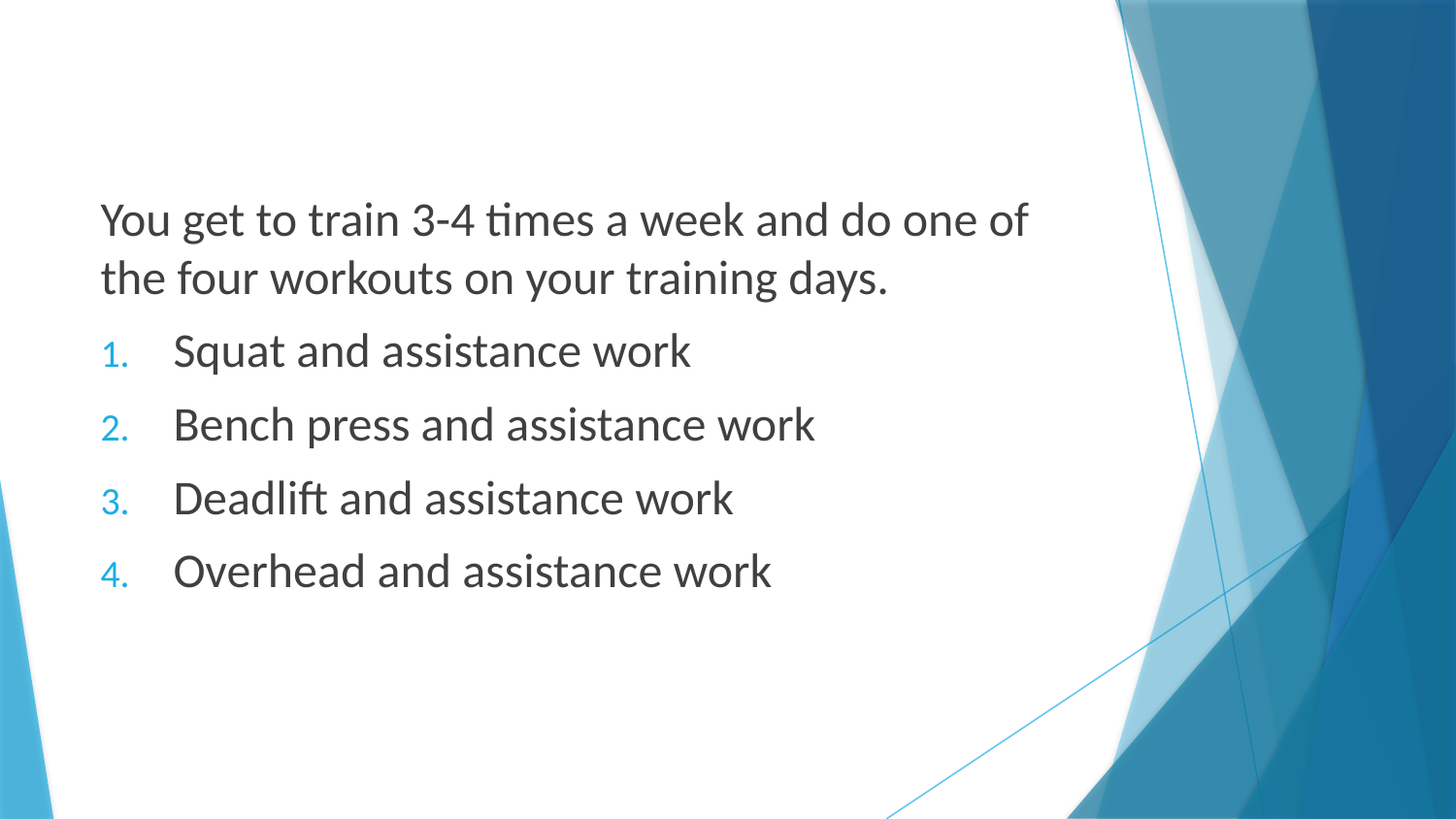

You get to train 3-4 times a week and do one of the four workouts on your training days.
Squat and assistance work
Bench press and assistance work
Deadlift and assistance work
Overhead and assistance work